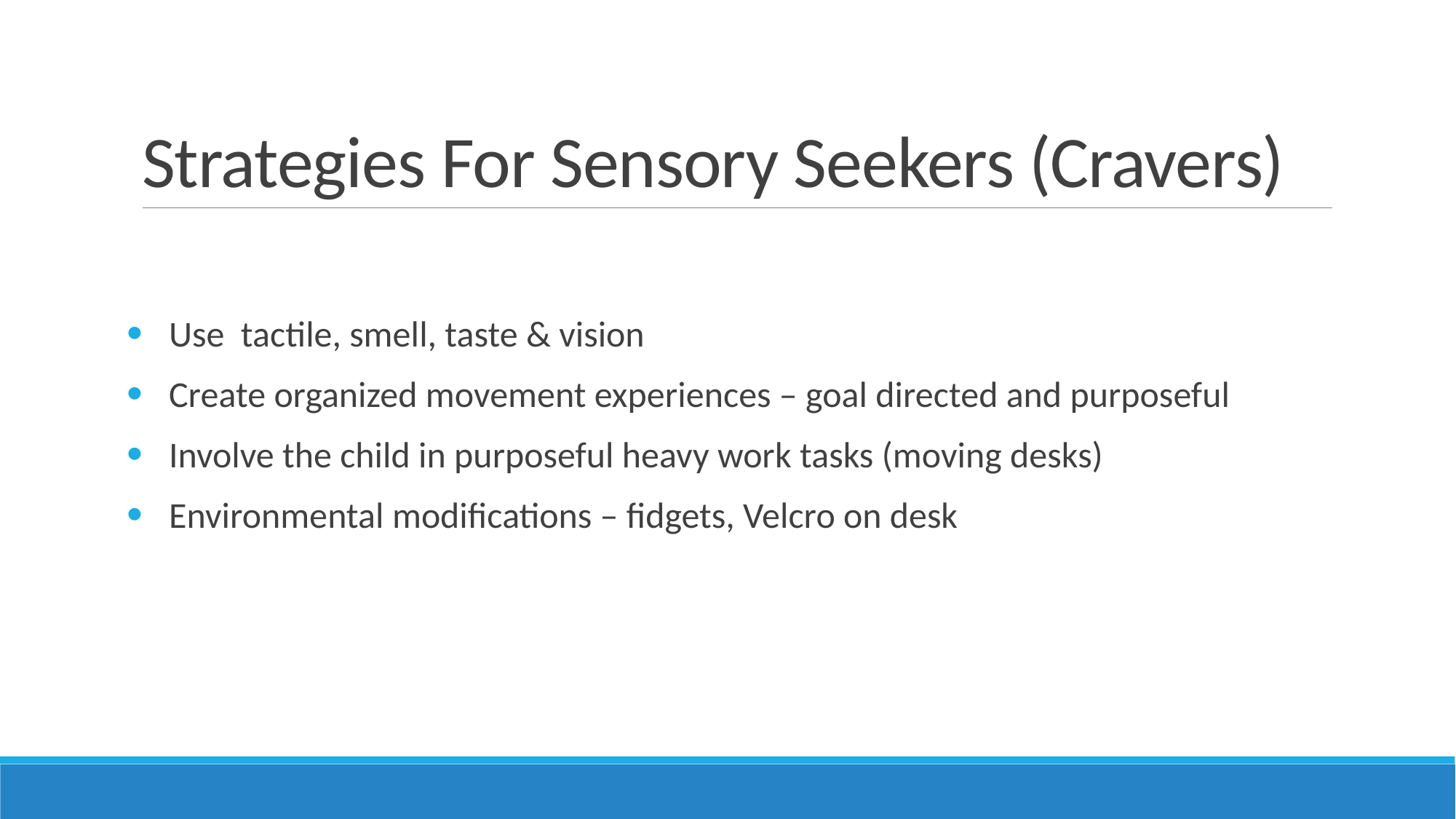

# Strategies For Sensory Seekers (Cravers)
Use  tactile, smell, taste & vision
Create organized movement experiences – goal directed and purposeful
Involve the child in purposeful heavy work tasks (moving desks)
Environmental modifications – fidgets, Velcro on desk